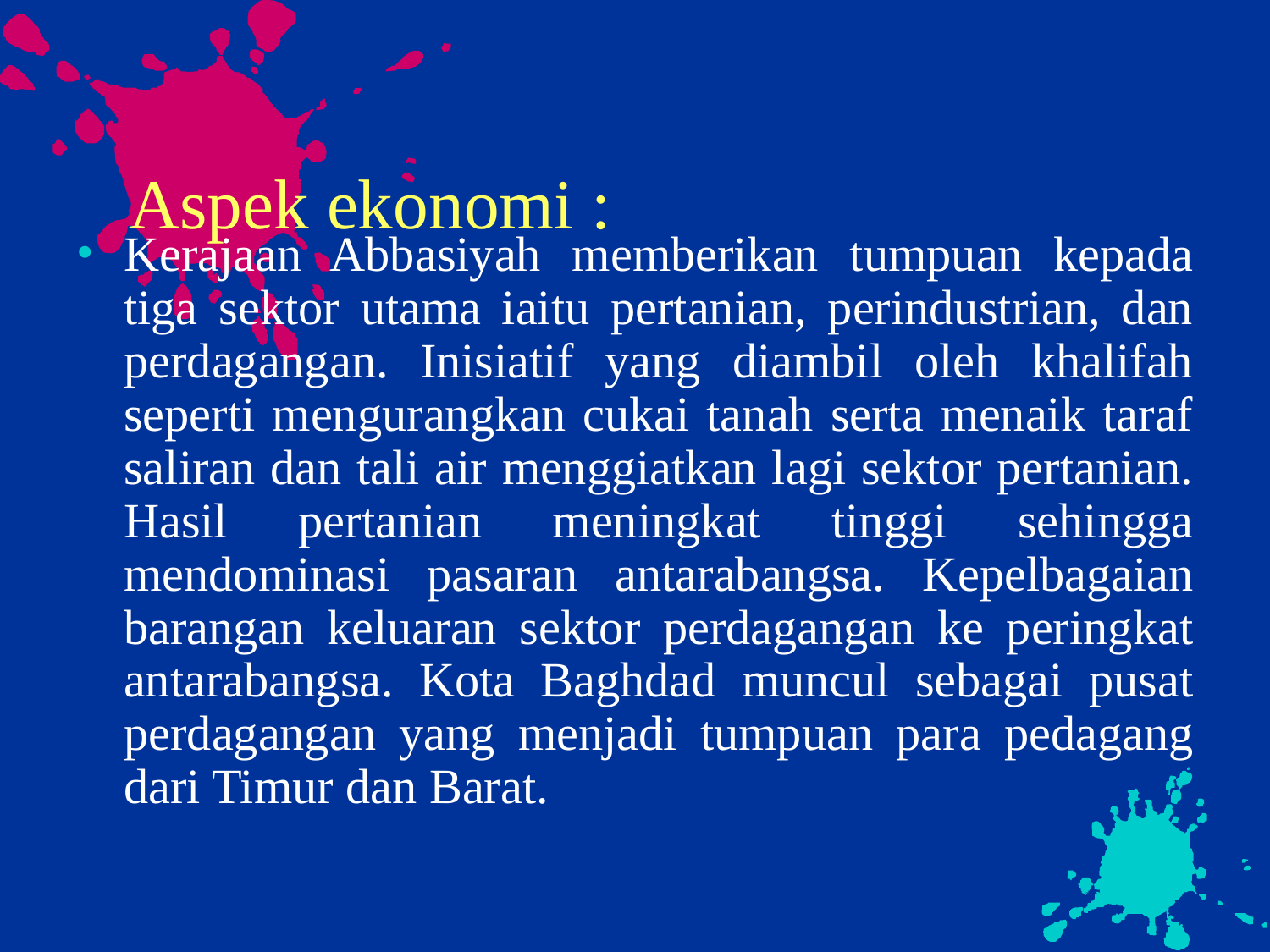

# Aspek ekonomi :
Kerajaan Abbasiyah memberikan tumpuan kepada tiga sektor utama iaitu pertanian, perindustrian, dan perdagangan. Inisiatif yang diambil oleh khalifah seperti mengurangkan cukai tanah serta menaik taraf saliran dan tali air menggiatkan lagi sektor pertanian. Hasil pertanian meningkat tinggi sehingga mendominasi pasaran antarabangsa. Kepelbagaian barangan keluaran sektor perdagangan ke peringkat antarabangsa. Kota Baghdad muncul sebagai pusat perdagangan yang menjadi tumpuan para pedagang dari Timur dan Barat.